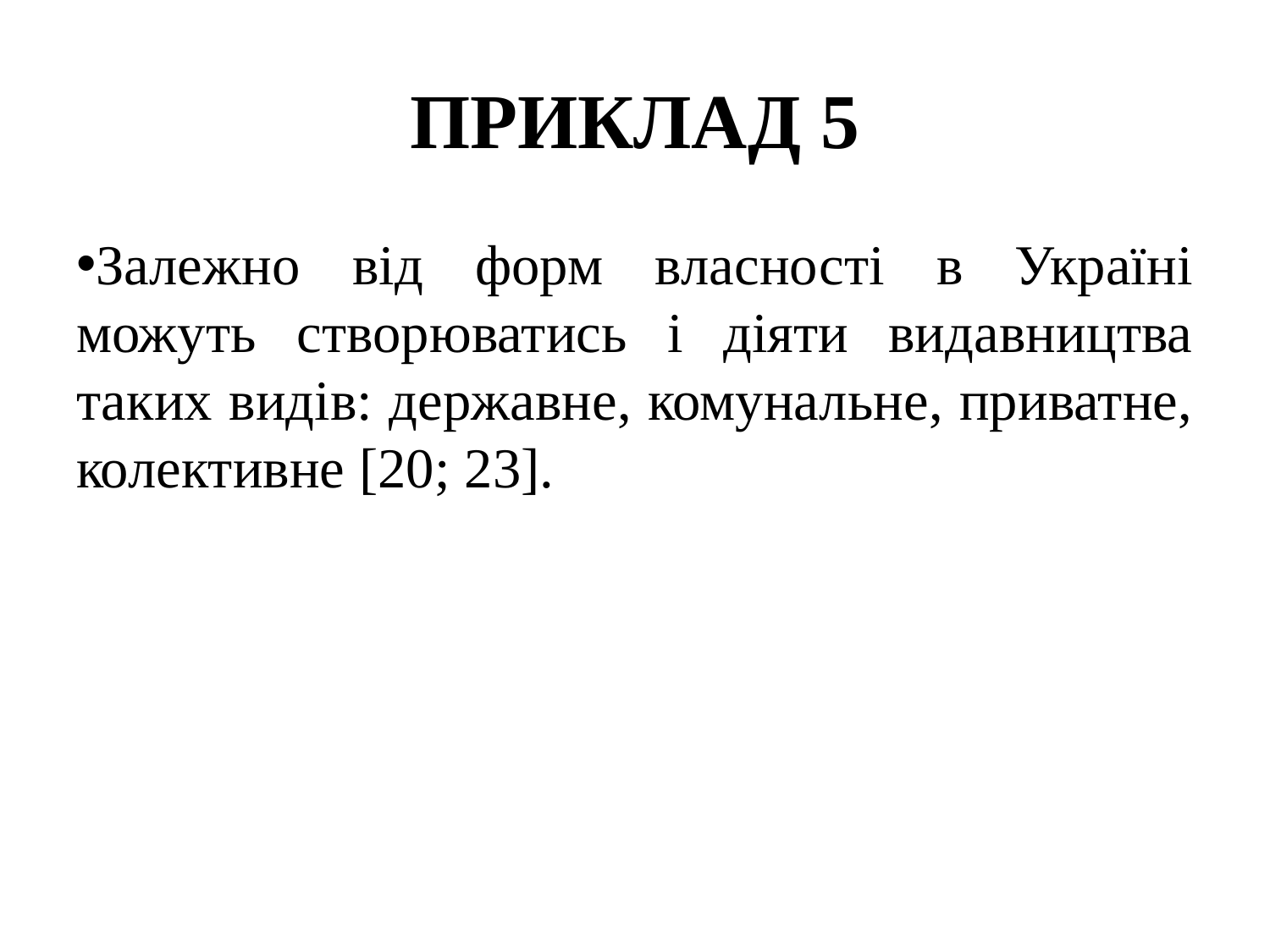

# ПРИКЛАД 5
Залежно від форм власності в Україні можуть створюватись і діяти видавництва таких видів: державне, комунальне, приватне, колективне [20; 23].